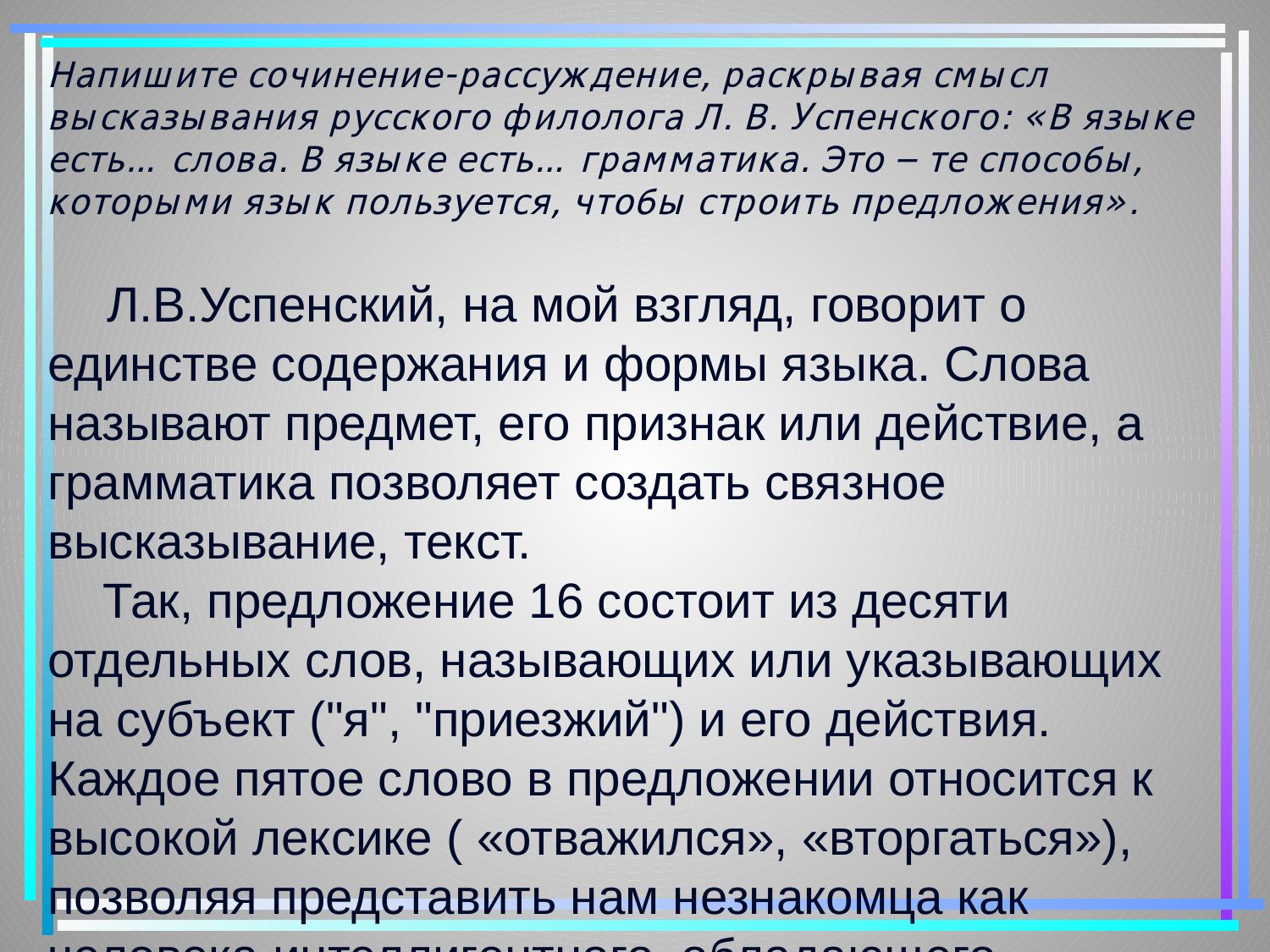

Напишите сочинение-рассуждение, раскрывая смысл высказывания русского филолога Л. В. Успенского: «В языке есть… слова. В языке есть… грамматика. Это – те способы, которыми язык пользуется, чтобы строить предложения».

     Л.В.Успенский, на мой взгляд, говорит о единстве содержания и формы языка. Слова называют предмет, его признак или действие, а грамматика позволяет создать связное высказывание, текст.
    Так, предложение 16 состоит из десяти отдельных слов, называющих или указывающих на субъект ("я", "приезжий") и его действия. Каждое пятое слово в предложении относится к высокой лексике ( «отважился», «вторгаться»), позволяя представить нам незнакомца как человека интеллигентного, обладающего правильной литературной речью.